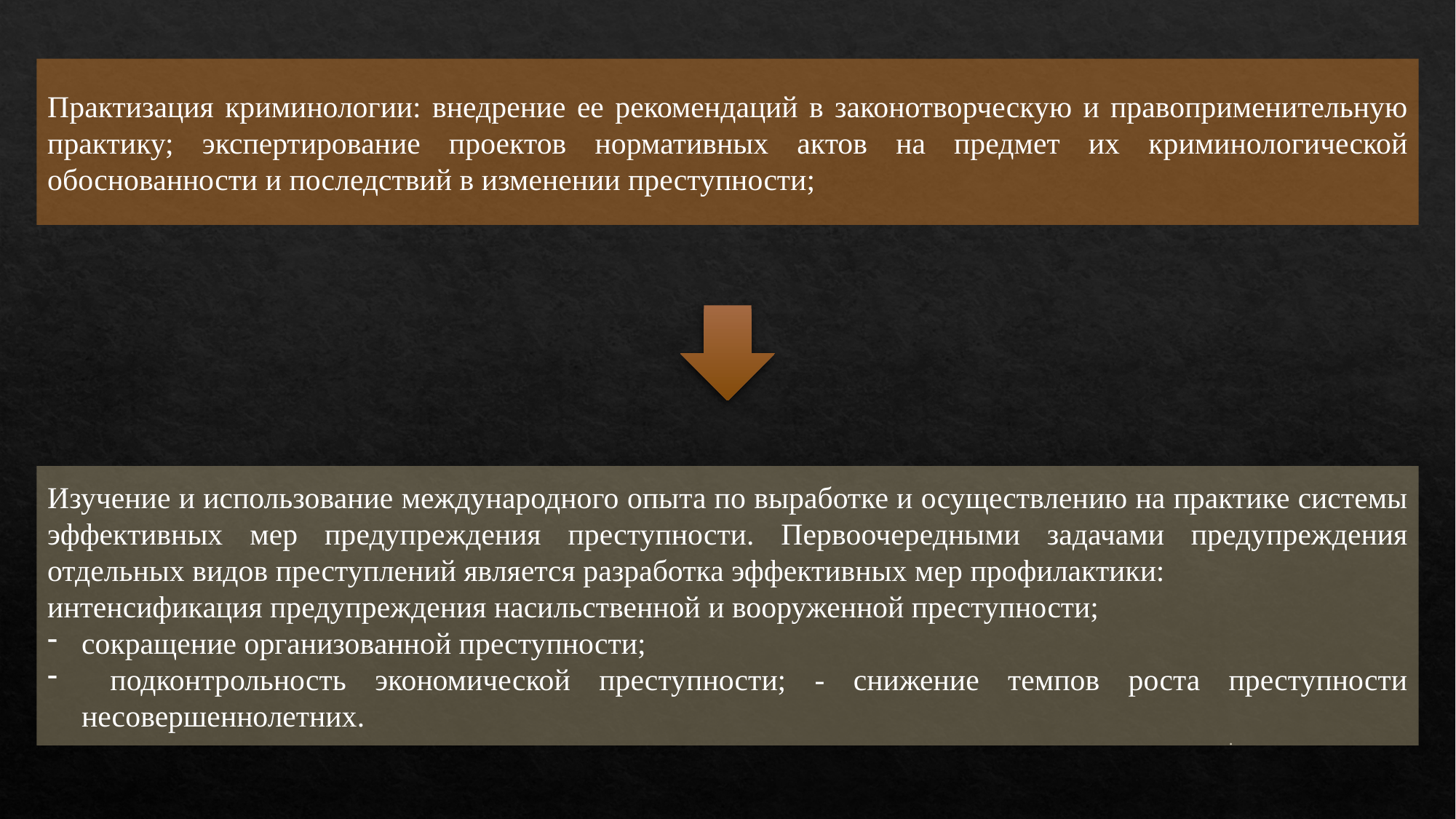

Практизация криминологии: внедрение ее рекомендаций в законотворческую и правоприменительную практику; экспертирование проектов нормативных актов на предмет их криминологической обоснованности и последствий в изменении преступности;

Изучение и использование международного опыта по выработке и осуществлению на практике системы эффективных мер предупреждения преступности. Первоочередными задачами предупреждения отдельных видов преступлений является разработка эффективных мер профилактики:
интенсификация предупреждения насильственной и вооруженной преступности;
сокращение организованной преступности;
 подконтрольность экономической преступности; - снижение темпов роста преступности несовершеннолетних.
.